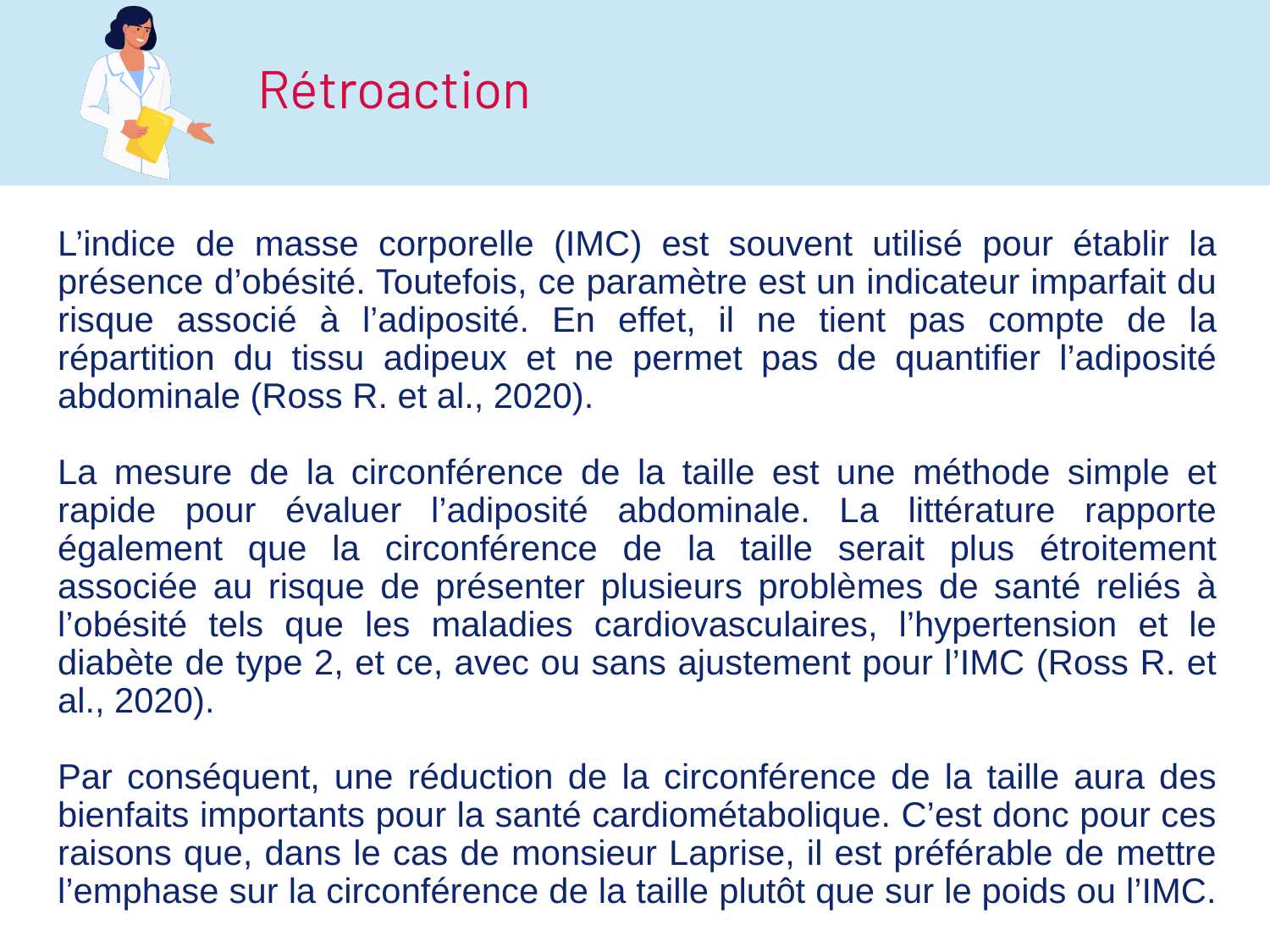

# Rétroaction
L’indice de masse corporelle (IMC) est souvent utilisé pour établir la présence d’obésité. Toutefois, ce paramètre est un indicateur imparfait du risque associé à l’adiposité. En effet, il ne tient pas compte de la répartition du tissu adipeux et ne permet pas de quantifier l’adiposité abdominale (Ross R. et al., 2020).

La mesure de la circonférence de la taille est une méthode simple et rapide pour évaluer l’adiposité abdominale. La littérature rapporte également que la circonférence de la taille serait plus étroitement associée au risque de présenter plusieurs problèmes de santé reliés à l’obésité tels que les maladies cardiovasculaires, l’hypertension et le diabète de type 2, et ce, avec ou sans ajustement pour l’IMC (Ross R. et al., 2020).

Par conséquent, une réduction de la circonférence de la taille aura des bienfaits importants pour la santé cardiométabolique. C’est donc pour ces raisons que, dans le cas de monsieur Laprise, il est préférable de mettre l’emphase sur la circonférence de la taille plutôt que sur le poids ou l’IMC.